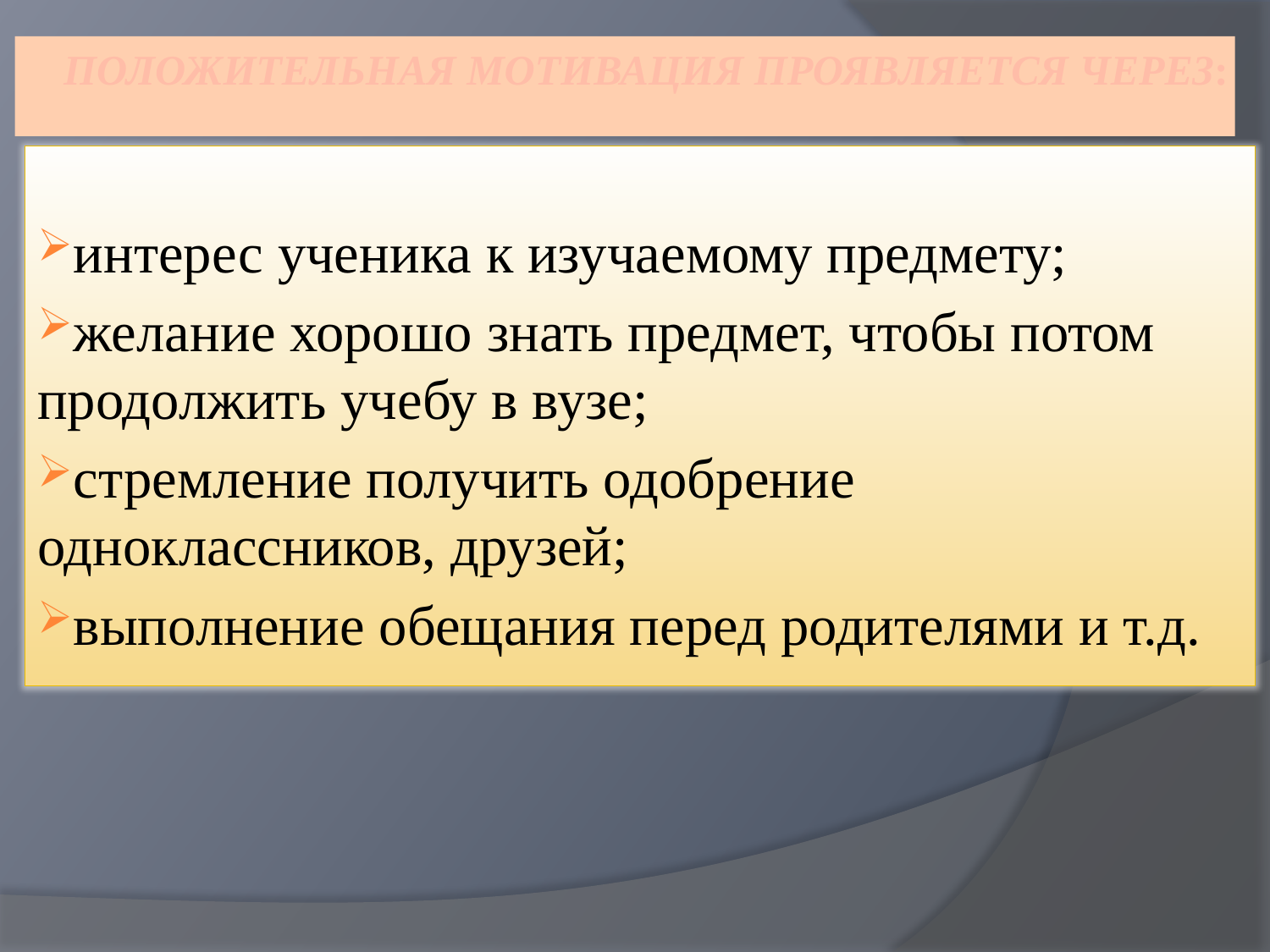

# Положительная мотивация проявляется через:
интерес ученика к изучаемому предмету;
желание хорошо знать предмет, чтобы потом продолжить учебу в вузе;
стремление получить одобрение одноклассников, друзей;
выполнение обещания перед родителями и т.д.